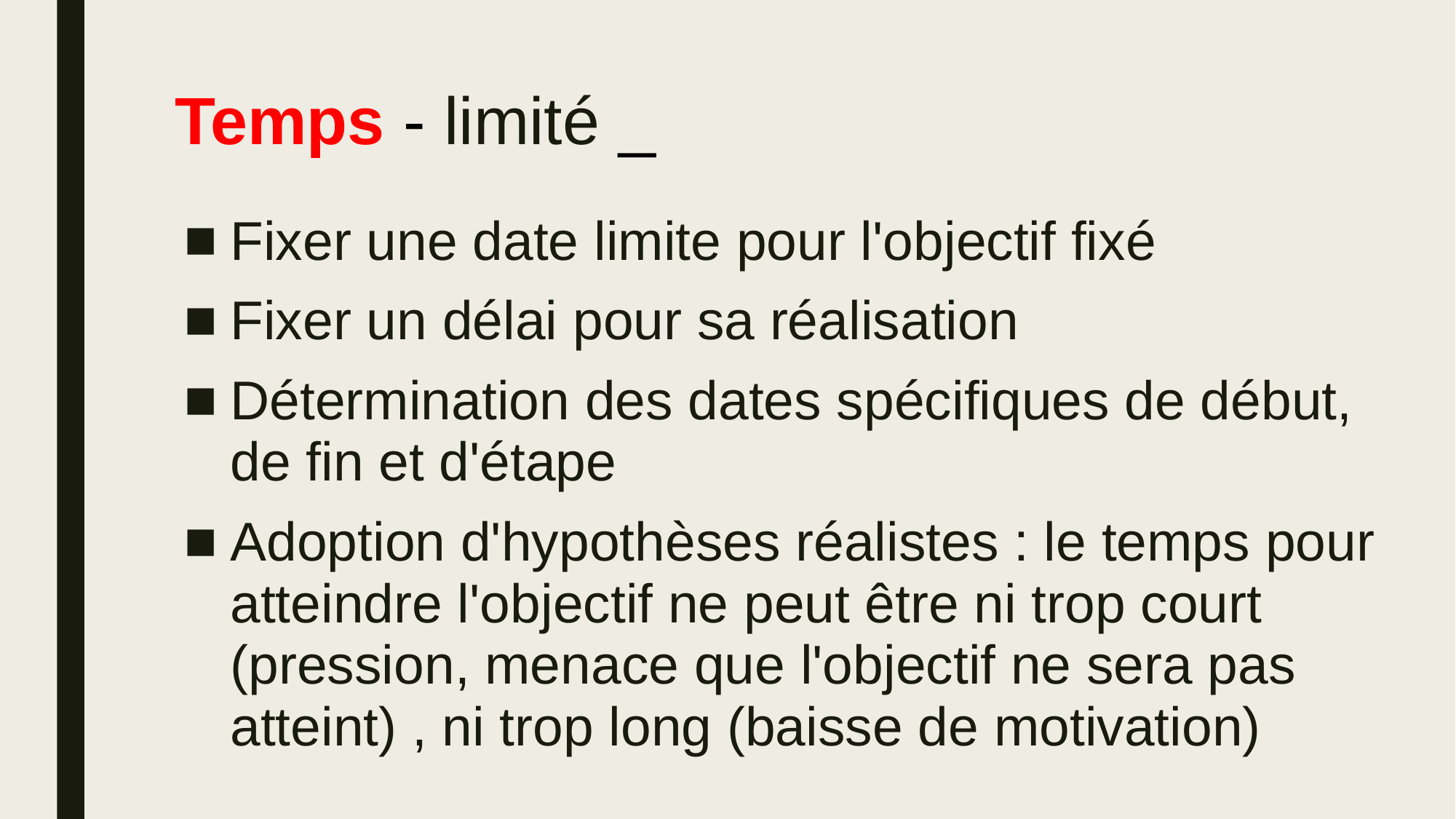

# Temps - limité _
Fixer une date limite pour l'objectif fixé
Fixer un délai pour sa réalisation
Détermination des dates spécifiques de début, de fin et d'étape
Adoption d'hypothèses réalistes : le temps pour atteindre l'objectif ne peut être ni trop court (pression, menace que l'objectif ne sera pas atteint) , ni trop long (baisse de motivation)